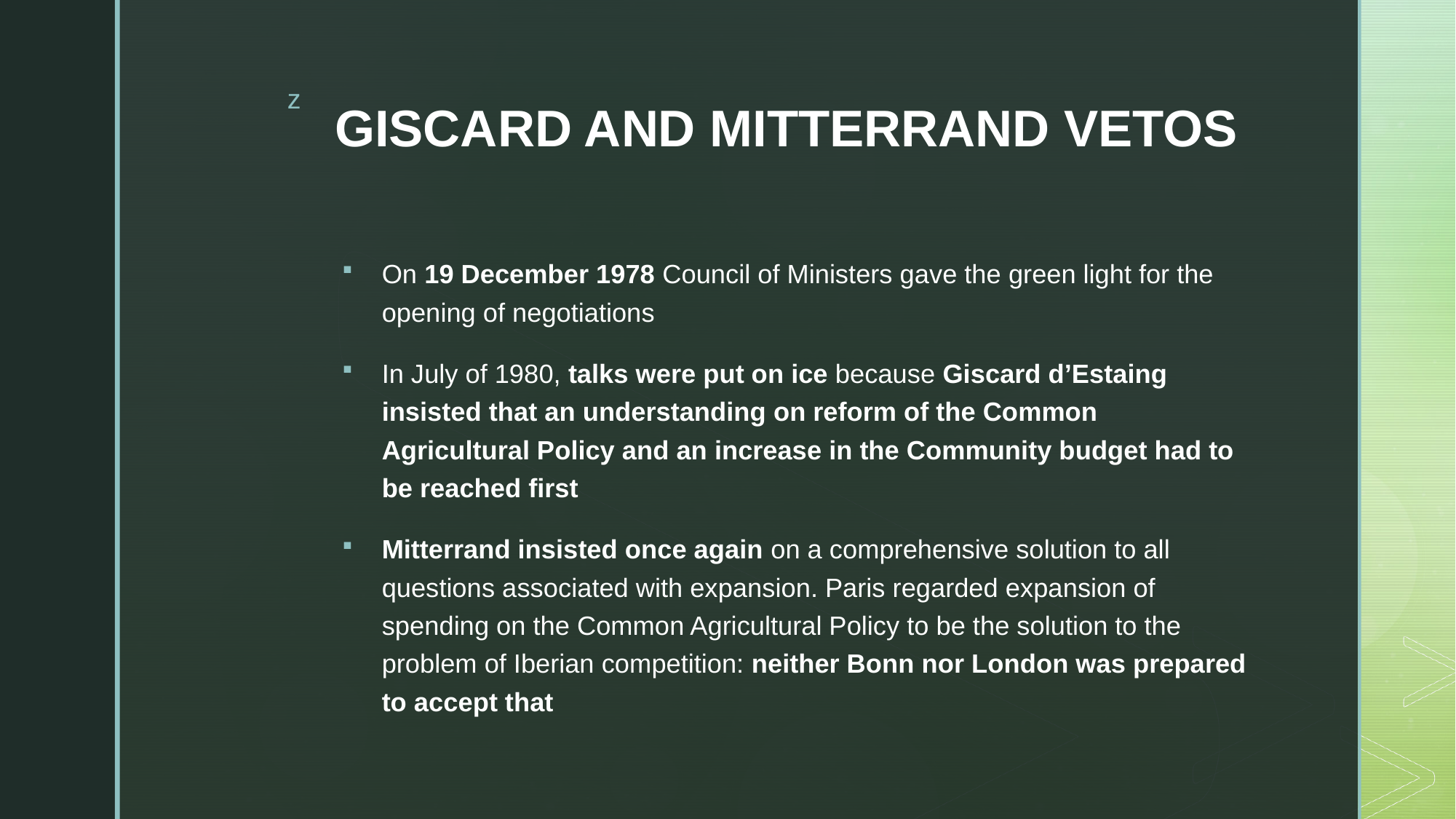

# GISCARD AND MITTERRAND VETOS
On 19 December 1978 Council of Ministers gave the green light for the opening of negotiations
In July of 1980, talks were put on ice because Giscard d’Estaing insisted that an understanding on reform of the Common Agricultural Policy and an increase in the Community budget had to be reached first
Mitterrand insisted once again on a comprehensive solution to all questions associated with expansion. Paris regarded expansion of spending on the Common Agricultural Policy to be the solution to the problem of Iberian competition: neither Bonn nor London was prepared to accept that